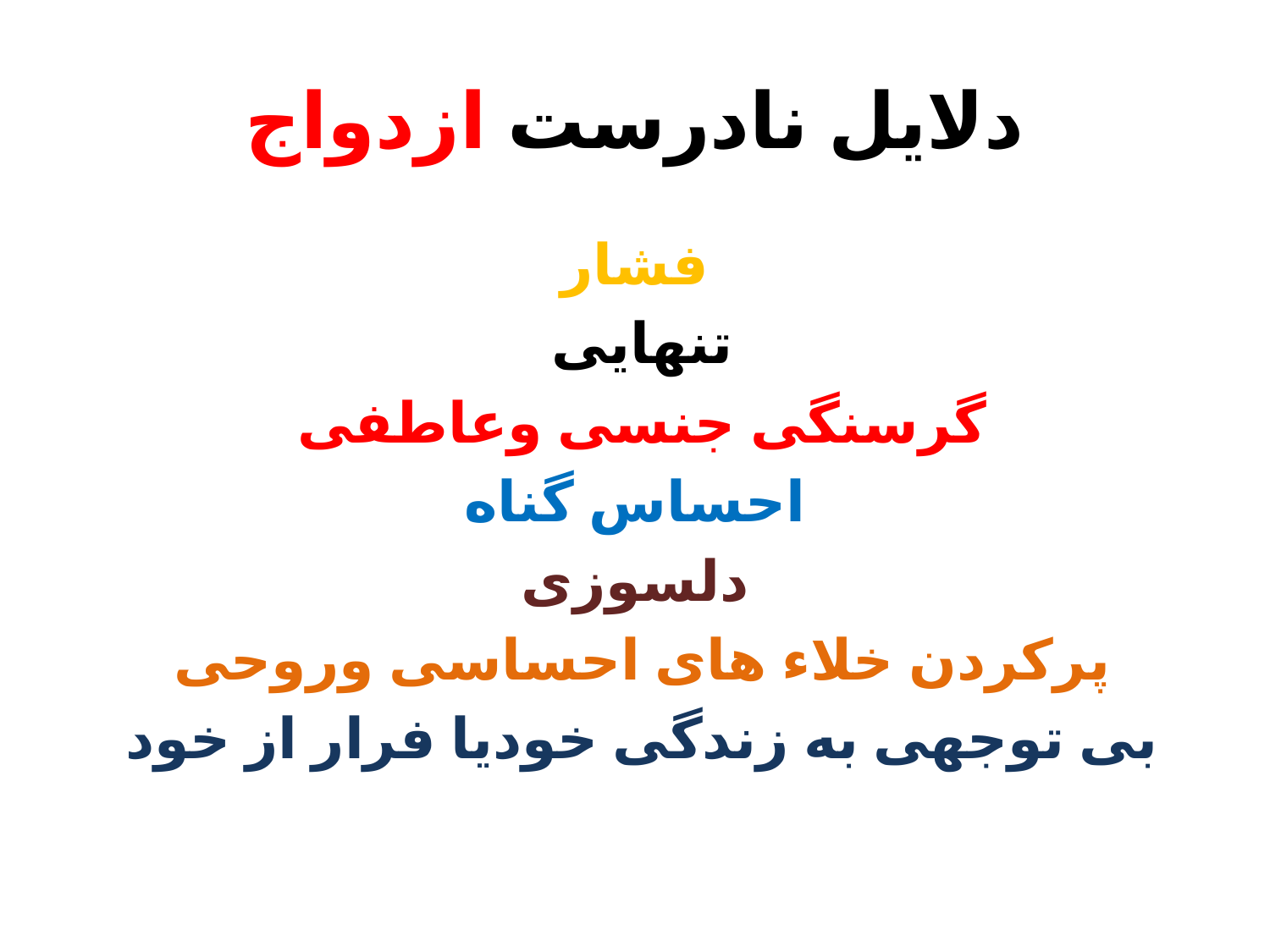

# دلایل نادرست ازدواج
فشار
 تنهایی
 گرسنگی جنسی وعاطفی
 احساس گناه
 دلسوزی
 پرکردن خلاء های احساسی وروحی
 بی توجهی به زندگی خودیا فرار از خود